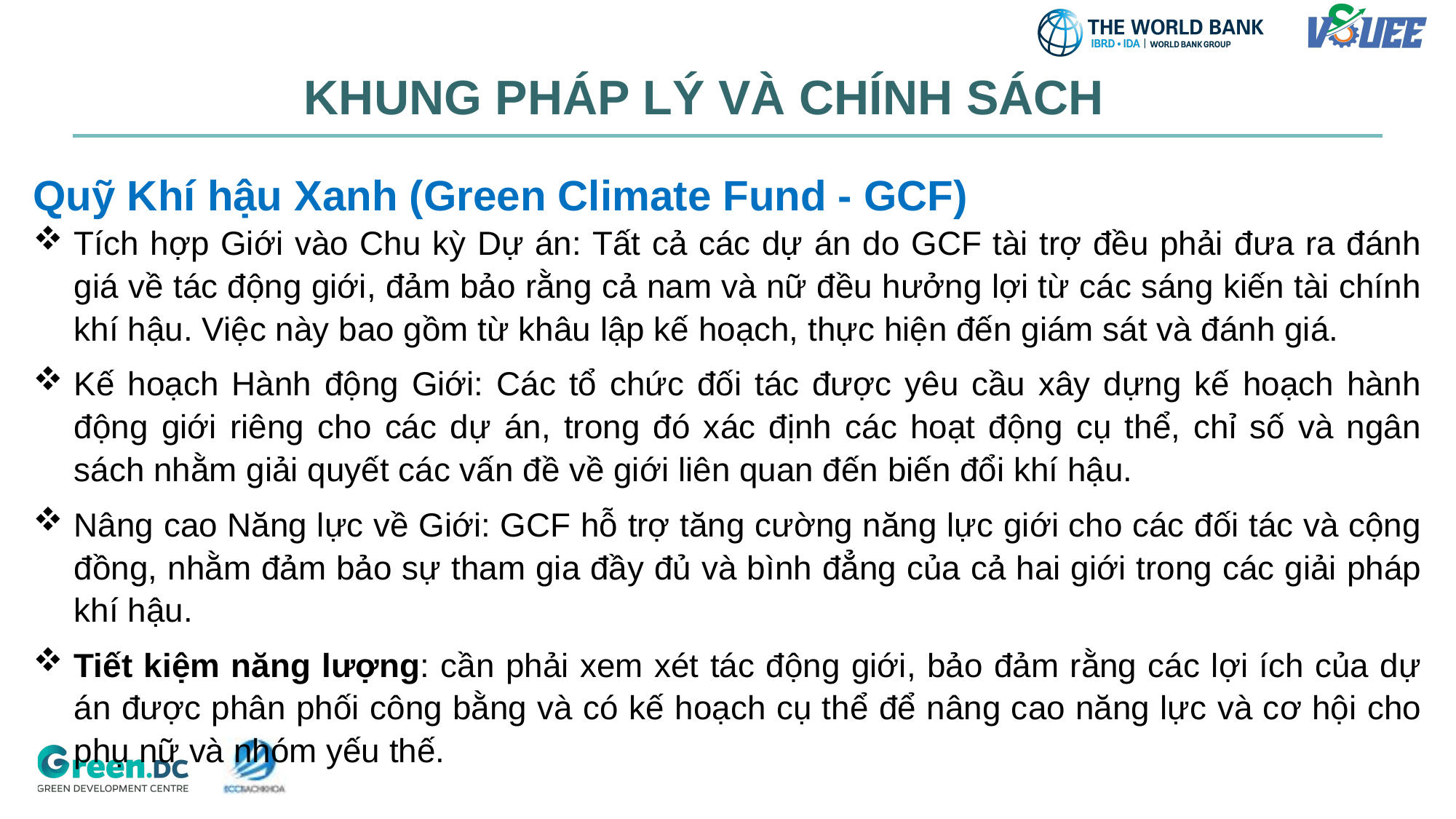

KHUNG PHÁP LÝ VÀ CHÍNH SÁCH
Quỹ Khí hậu Xanh (Green Climate Fund - GCF)
Tích hợp Giới vào Chu kỳ Dự án: Tất cả các dự án do GCF tài trợ đều phải đưa ra đánh giá về tác động giới, đảm bảo rằng cả nam và nữ đều hưởng lợi từ các sáng kiến tài chính khí hậu. Việc này bao gồm từ khâu lập kế hoạch, thực hiện đến giám sát và đánh giá.
Kế hoạch Hành động Giới: Các tổ chức đối tác được yêu cầu xây dựng kế hoạch hành động giới riêng cho các dự án, trong đó xác định các hoạt động cụ thể, chỉ số và ngân sách nhằm giải quyết các vấn đề về giới liên quan đến biến đổi khí hậu.
Nâng cao Năng lực về Giới: GCF hỗ trợ tăng cường năng lực giới cho các đối tác và cộng đồng, nhằm đảm bảo sự tham gia đầy đủ và bình đẳng của cả hai giới trong các giải pháp khí hậu.
Tiết kiệm năng lượng: cần phải xem xét tác động giới, bảo đảm rằng các lợi ích của dự án được phân phối công bằng và có kế hoạch cụ thể để nâng cao năng lực và cơ hội cho phụ nữ và nhóm yếu thế.